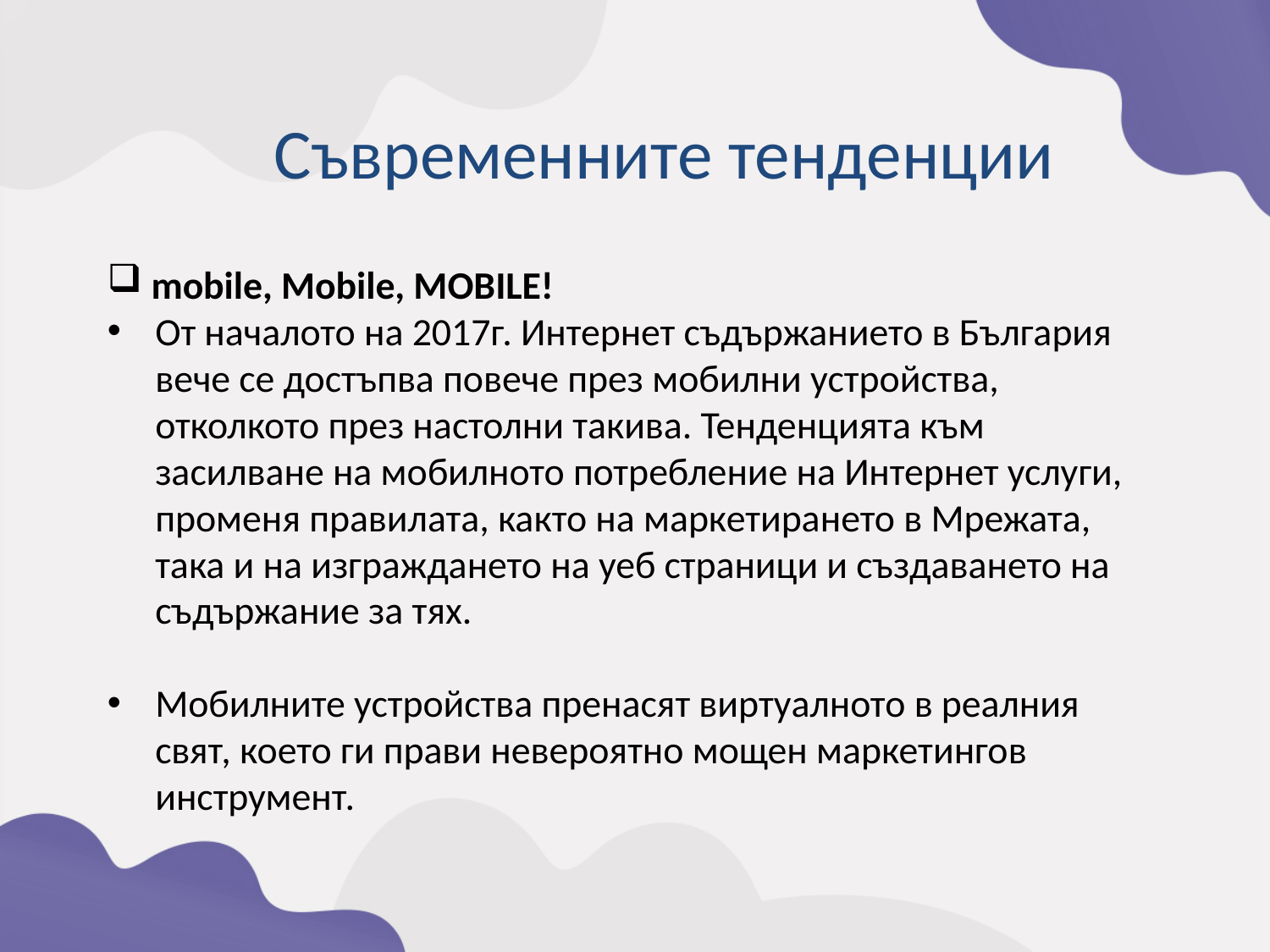

Съвременните тенденции

 mobile, Mobile, MOBILE!
От началото на 2017г. Интернет съдържанието в България вече се достъпва повече през мобилни устройства, отколкото през настолни такива. Тенденцията към засилване на мобилното потребление на Интернет услуги, променя правилата, както на маркетирането в Мрежата, така и на изграждането на уеб страници и създаването на съдържание за тях.

Мобилните устройства пренасят виртуалното в реалния свят, което ги прави невероятно мощен маркетингов инструмент.